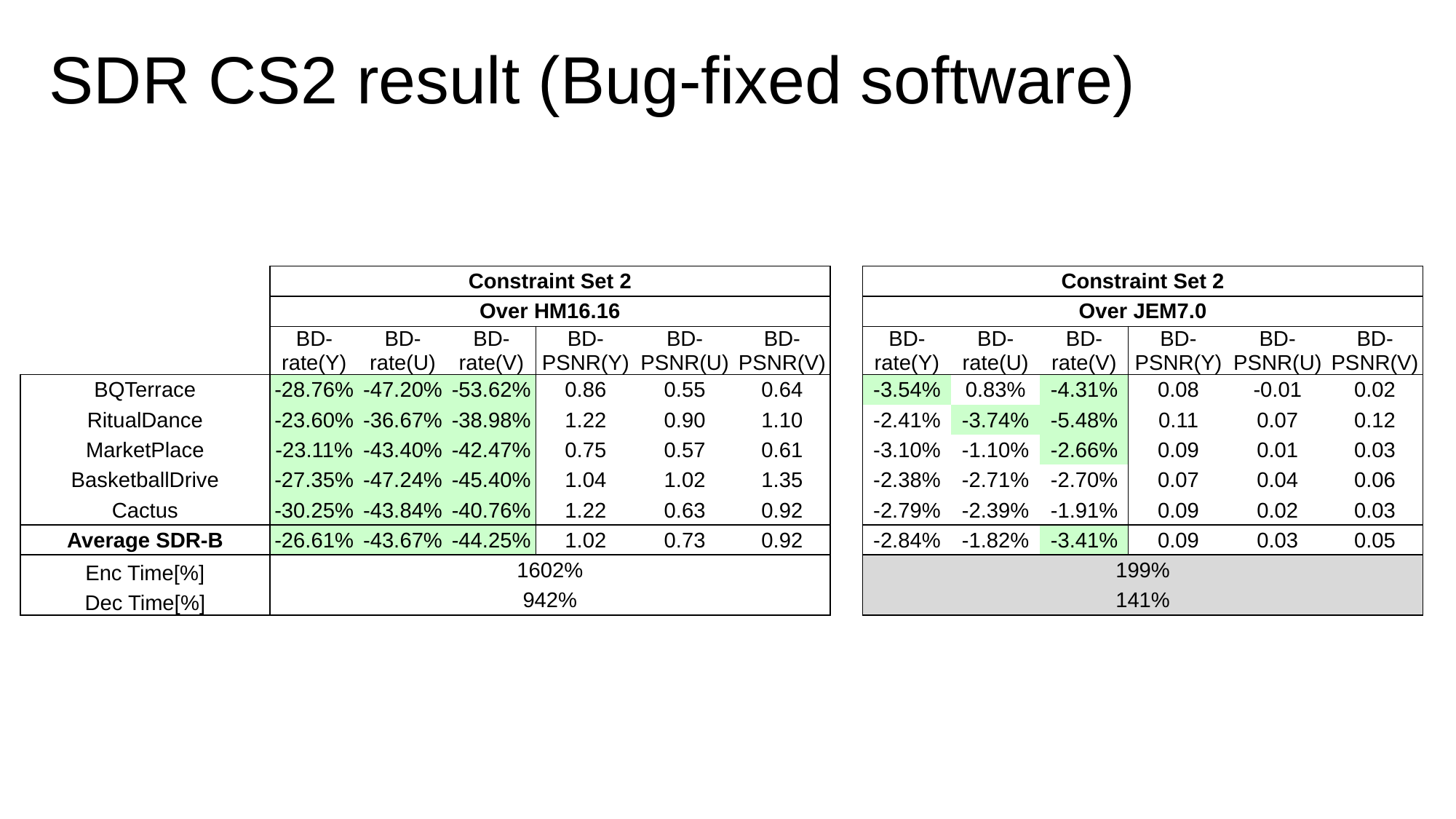

# SDR CS2 result (Bug-fixed software)
|  | Constraint Set 2 |  |  |  |  |  |  | Constraint Set 2 |  |  |  |  |  |
| --- | --- | --- | --- | --- | --- | --- | --- | --- | --- | --- | --- | --- | --- |
|  | Over HM16.16 |  |  |  |  |  |  | Over JEM7.0 |  |  |  |  |  |
|  | BD-rate(Y) | BD-rate(U) | BD-rate(V) | BD-PSNR(Y) | BD-PSNR(U) | BD-PSNR(V) |  | BD-rate(Y) | BD-rate(U) | BD-rate(V) | BD-PSNR(Y) | BD-PSNR(U) | BD-PSNR(V) |
| BQTerrace | -28.76% | -47.20% | -53.62% | 0.86 | 0.55 | 0.64 |  | -3.54% | 0.83% | -4.31% | 0.08 | -0.01 | 0.02 |
| RitualDance | -23.60% | -36.67% | -38.98% | 1.22 | 0.90 | 1.10 |  | -2.41% | -3.74% | -5.48% | 0.11 | 0.07 | 0.12 |
| MarketPlace | -23.11% | -43.40% | -42.47% | 0.75 | 0.57 | 0.61 |  | -3.10% | -1.10% | -2.66% | 0.09 | 0.01 | 0.03 |
| BasketballDrive | -27.35% | -47.24% | -45.40% | 1.04 | 1.02 | 1.35 |  | -2.38% | -2.71% | -2.70% | 0.07 | 0.04 | 0.06 |
| Cactus | -30.25% | -43.84% | -40.76% | 1.22 | 0.63 | 0.92 |  | -2.79% | -2.39% | -1.91% | 0.09 | 0.02 | 0.03 |
| Average SDR-B | -26.61% | -43.67% | -44.25% | 1.02 | 0.73 | 0.92 |  | -2.84% | -1.82% | -3.41% | 0.09 | 0.03 | 0.05 |
| Enc Time[%] | 1602% |  |  |  |  |  |  | 199% |  |  |  |  |  |
| Dec Time[%] | 942% |  |  |  |  |  |  | 141% |  |  |  |  |  |